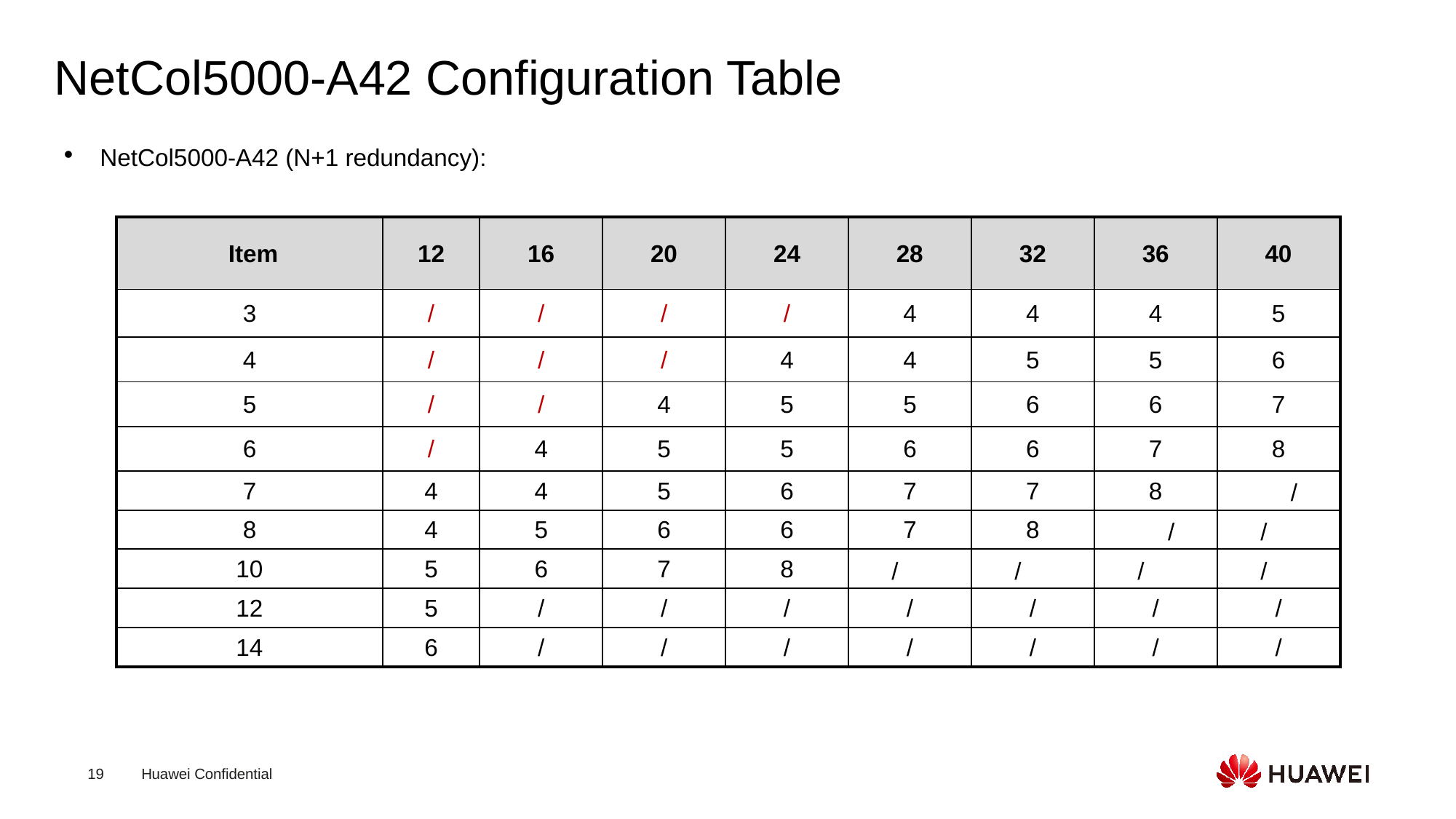

# NetCol5000-A42 Configuration Table
NetCol5000-A42 (N+1 redundancy):

| Item | 12 | 16 | 20 | 24 | 28 | 32 | 36 | 40 |
| --- | --- | --- | --- | --- | --- | --- | --- | --- |
| 3 | / | / | / | / | 4 | 4 | 4 | 5 |
| 4 | / | / | / | 4 | 4 | 5 | 5 | 6 |
| 5 | / | / | 4 | 5 | 5 | 6 | 6 | 7 |
| 6 | / | 4 | 5 | 5 | 6 | 6 | 7 | 8 |
| 7 | 4 | 4 | 5 | 6 | 7 | 7 | 8 | / |
| 8 | 4 | 5 | 6 | 6 | 7 | 8 | / | / |
| 10 | 5 | 6 | 7 | 8 | / | / | / | / |
| 12 | 5 | / | / | / | / | / | / | / |
| 14 | 6 | / | / | / | / | / | / | / |